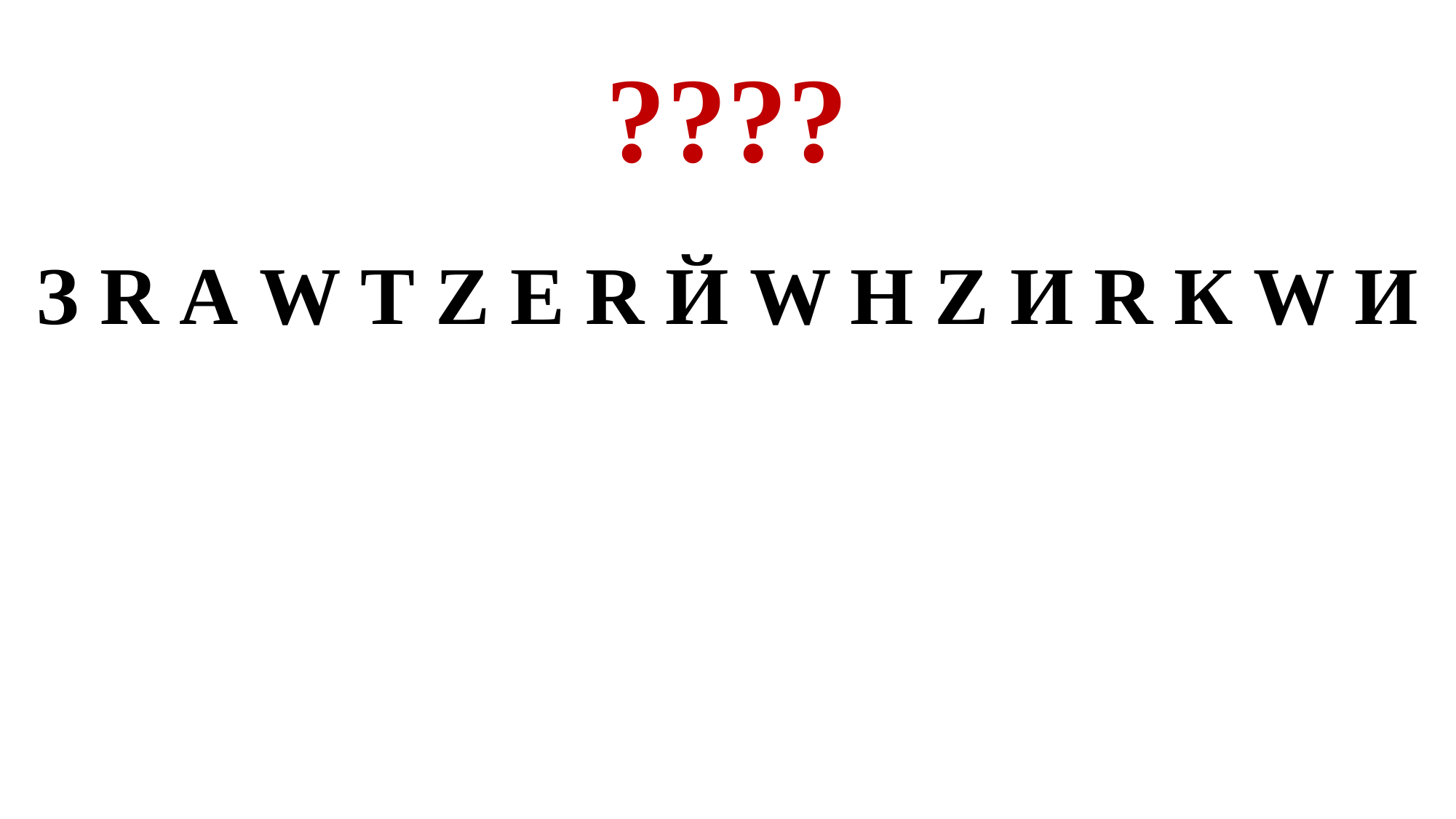

# ????
З R А W Т Z Е R Й W Н Z И R К W И